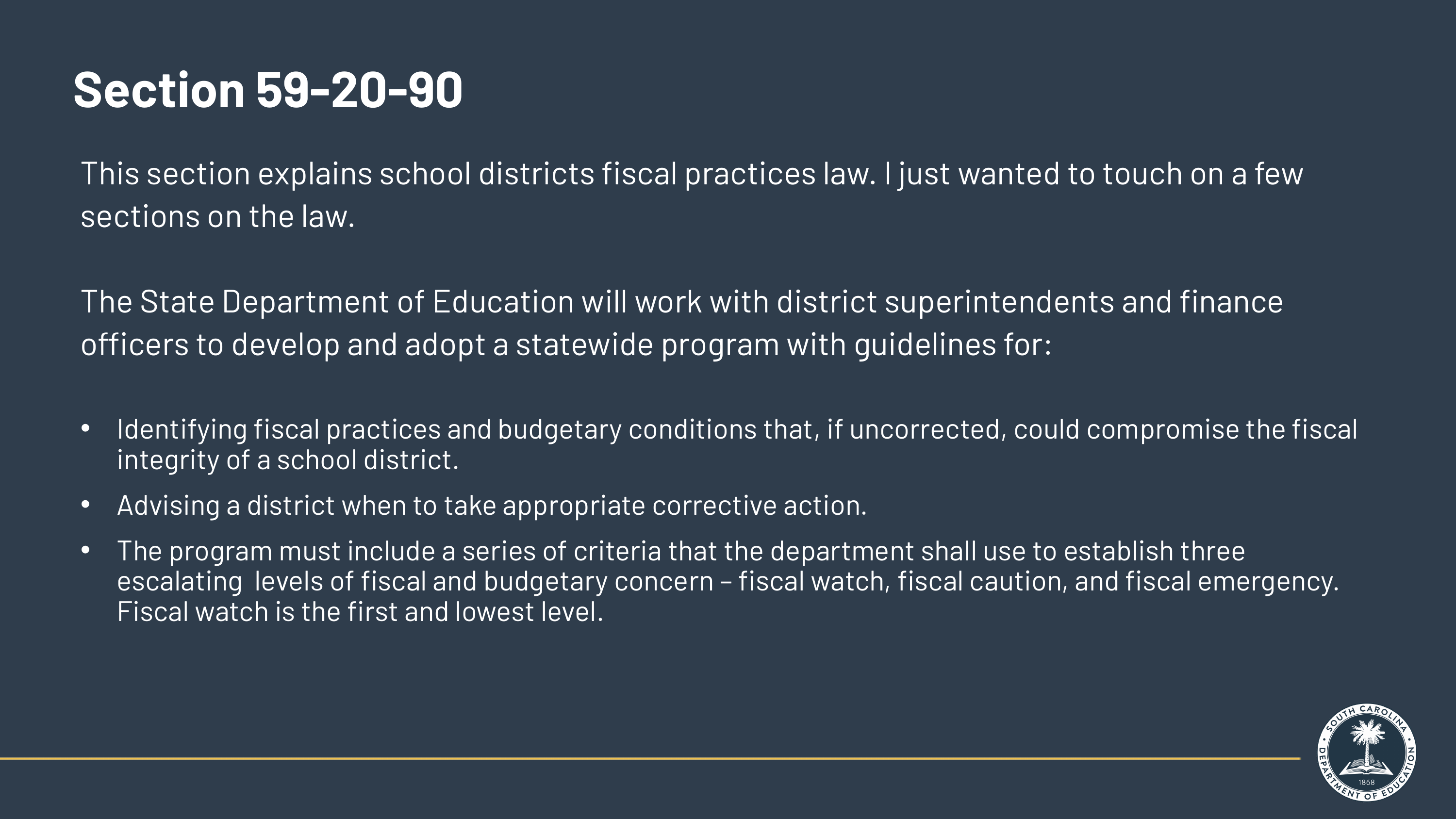

# Section 59-20-90
This section explains school districts fiscal practices law. I just wanted to touch on a few  sections on the law.

The State Department of Education will work with district superintendents and finance officers to develop and adopt a statewide program with guidelines for:

Identifying fiscal practices and budgetary conditions that, if uncorrected, could compromise the fiscal integrity of a school district.
Advising a district when to take appropriate corrective action.
The program must include a series of criteria that the department shall use to establish three escalating  levels of fiscal and budgetary concern – fiscal watch, fiscal caution, and fiscal emergency. Fiscal watch is the first and lowest level.